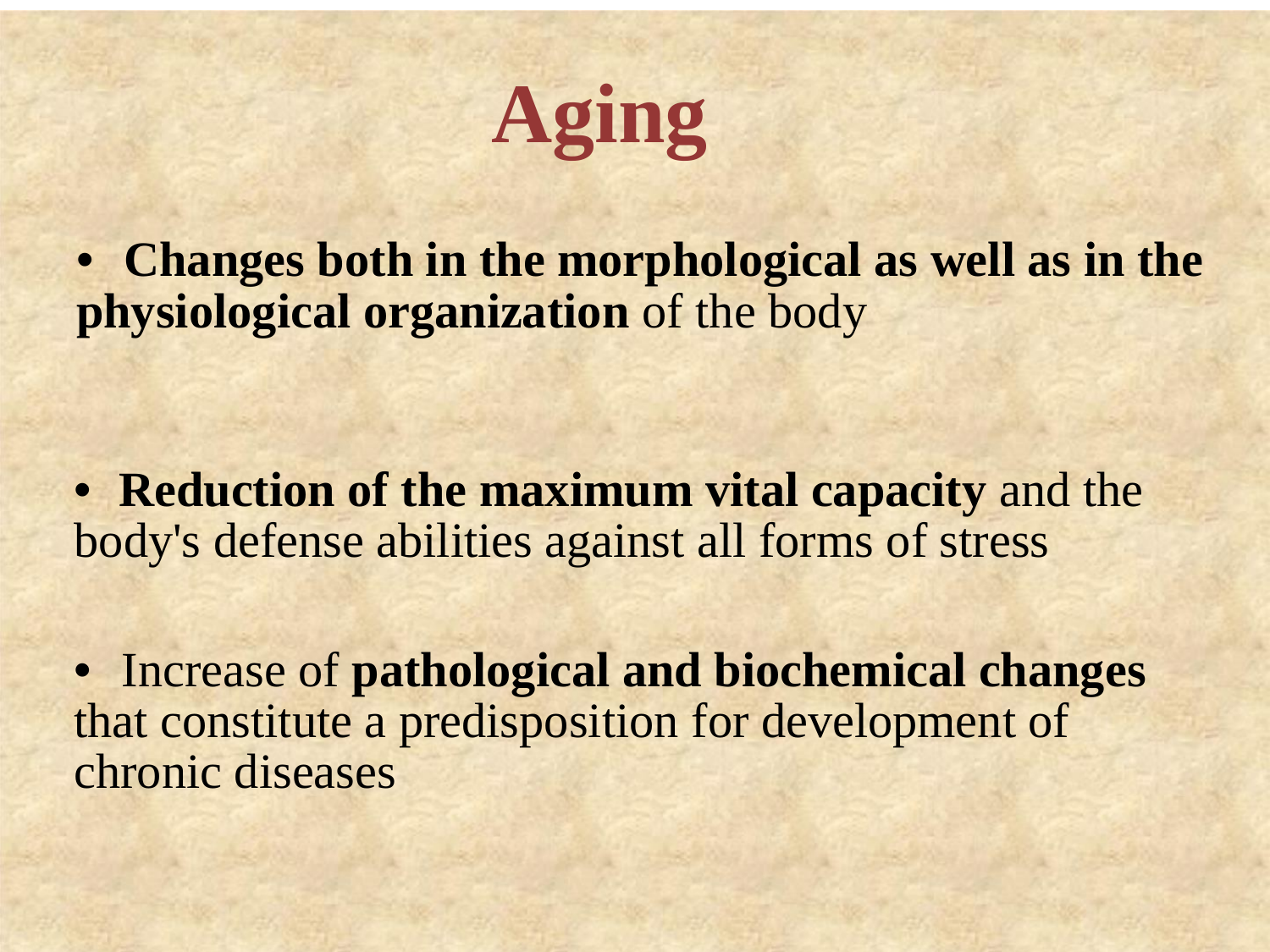

Aging
• Changes both in the morphological as well as in the physiological organization of the body
•  Reduction of the maximum vital capacity and the body's defense abilities against all forms of stress
• Increase of pathological and biochemical changes that constitute a predisposition for development of chronic diseases